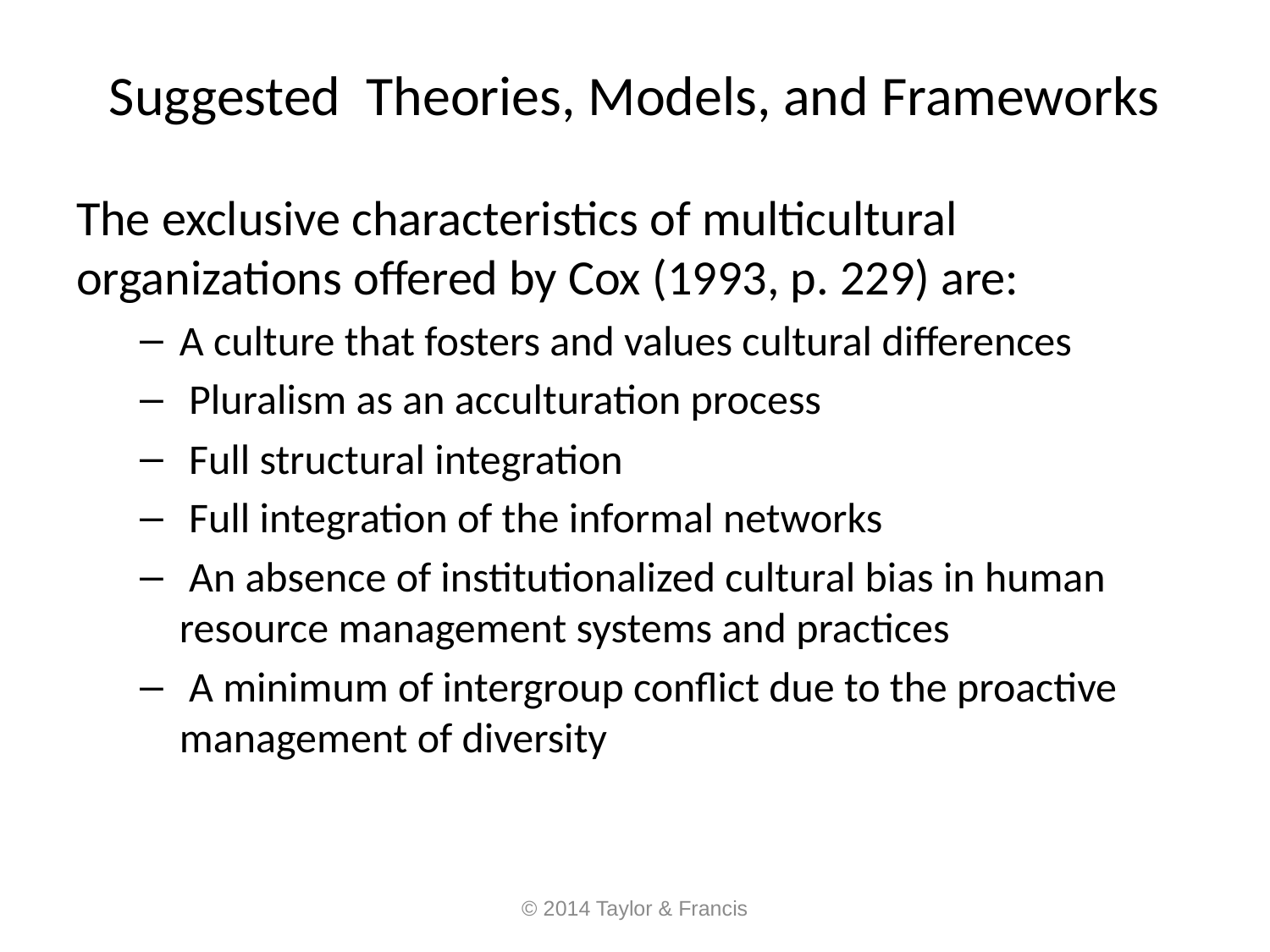

# Suggested  Theories, Models, and Frameworks
The exclusive characteristics of multicultural organizations offered by Cox (1993, p. 229) are:
A culture that fosters and values cultural differences
 Pluralism as an acculturation process
 Full structural integration
 Full integration of the informal networks
 An absence of institutionalized cultural bias in human resource management systems and practices
 A minimum of intergroup conflict due to the proactive management of diversity

© 2014 Taylor & Francis